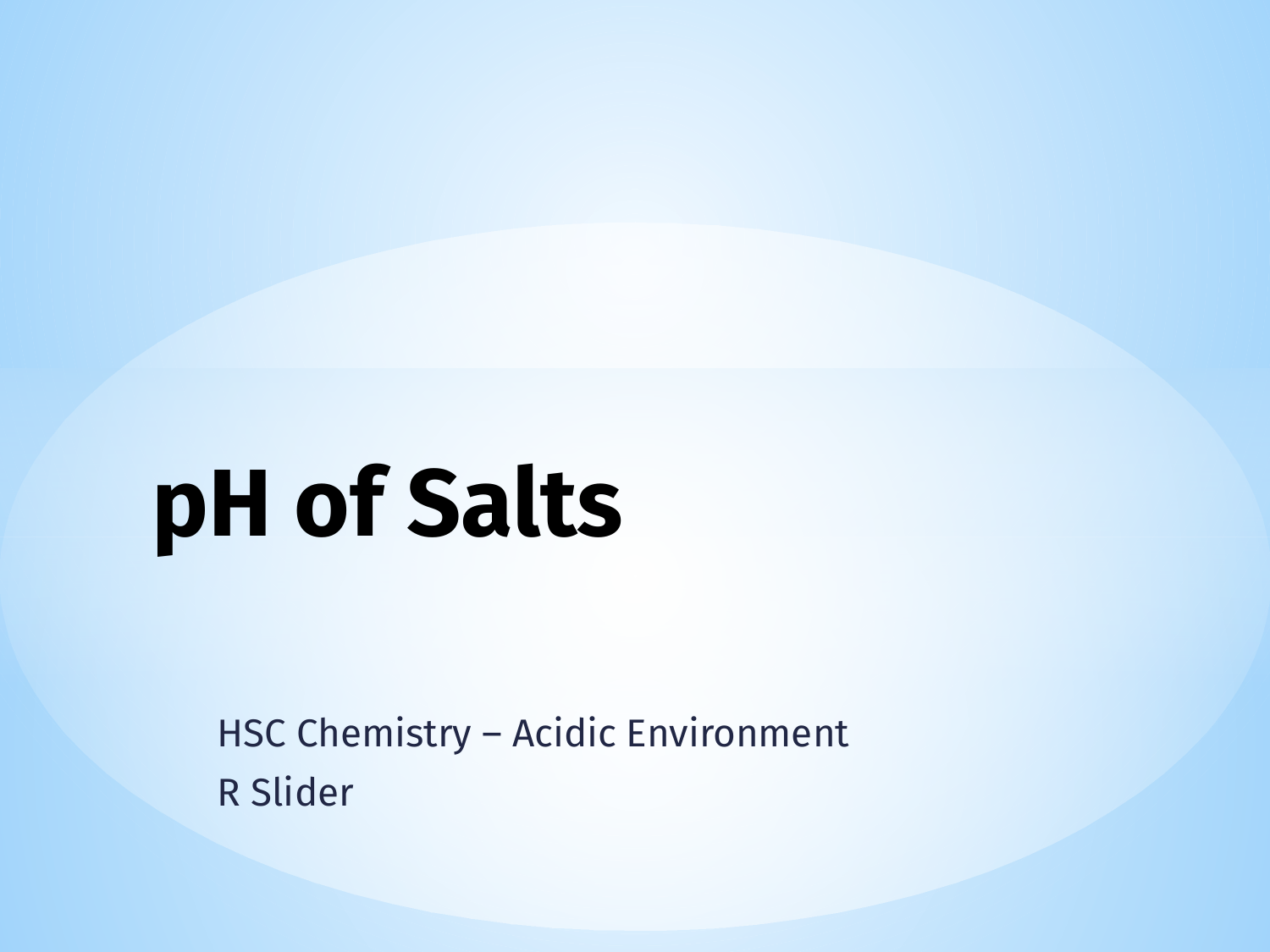

# pH of Salts
HSC Chemistry – Acidic Environment
R Slider